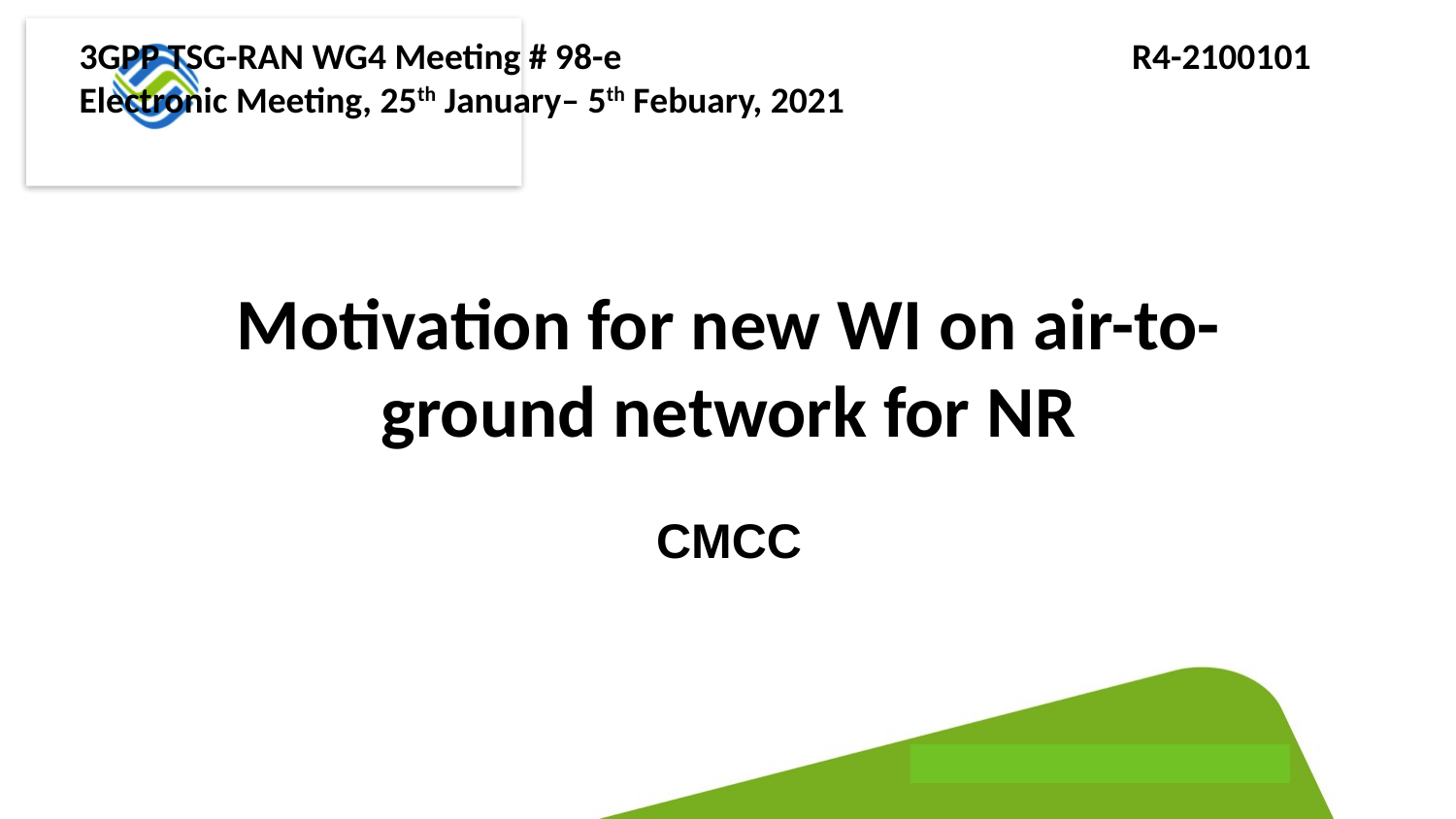

3GPP TSG-RAN WG4 Meeting # 98-e                                                              R4-2100101
Electronic Meeting, 25th January– 5th Febuary, 2021

Motivation for new WI on air-to-ground network for NR

CMCC